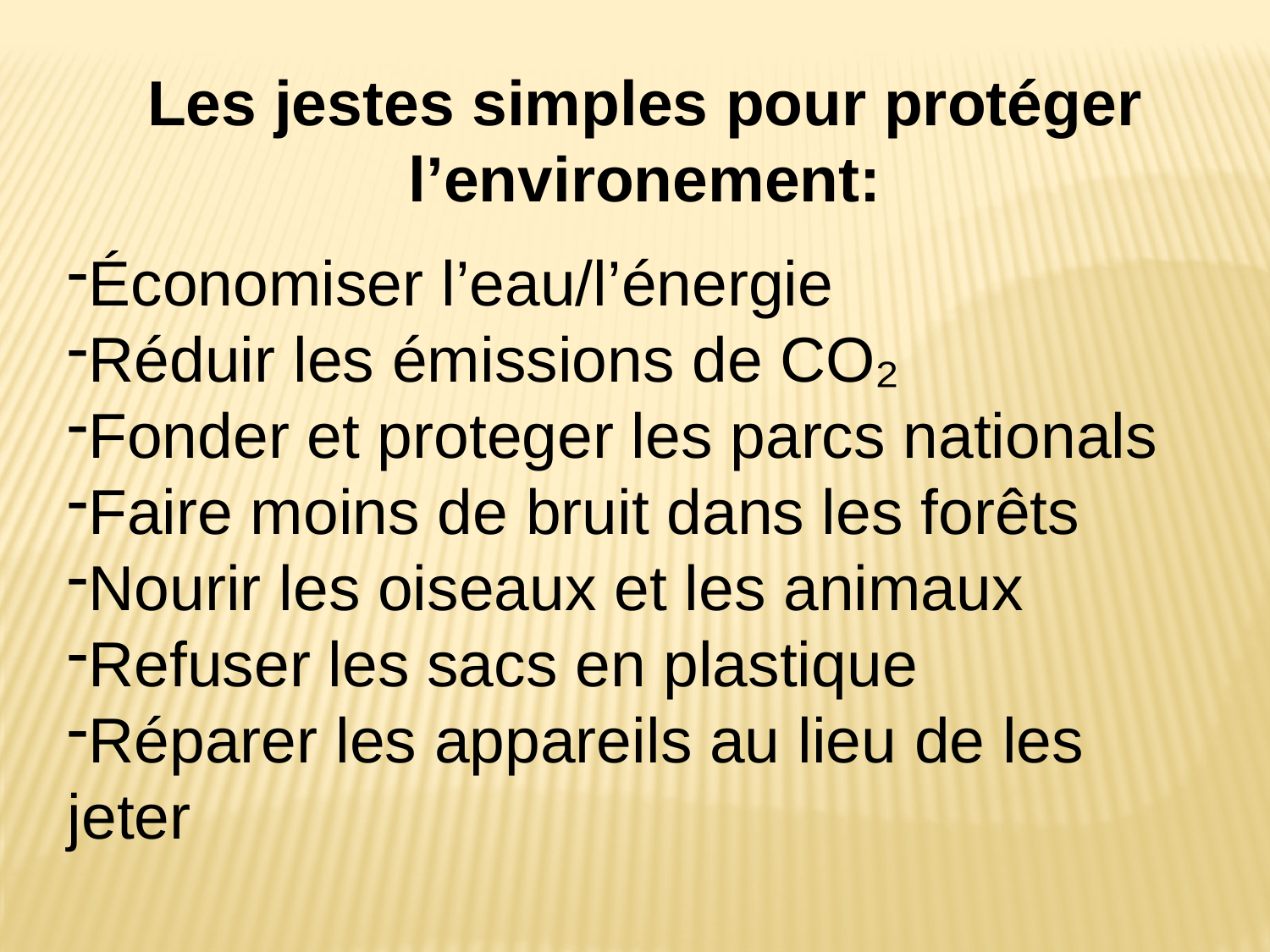

Les jestes simples pour protéger l’environement:
Économiser l’eau/l’énergie
Réduir les émissions de CO₂
Fonder et proteger les parcs nationals
Faire moins de bruit dans les forêts
Nourir les oiseaux et les animaux
Refuser les sacs en plastique
Réparer les appareils au lieu de les jeter